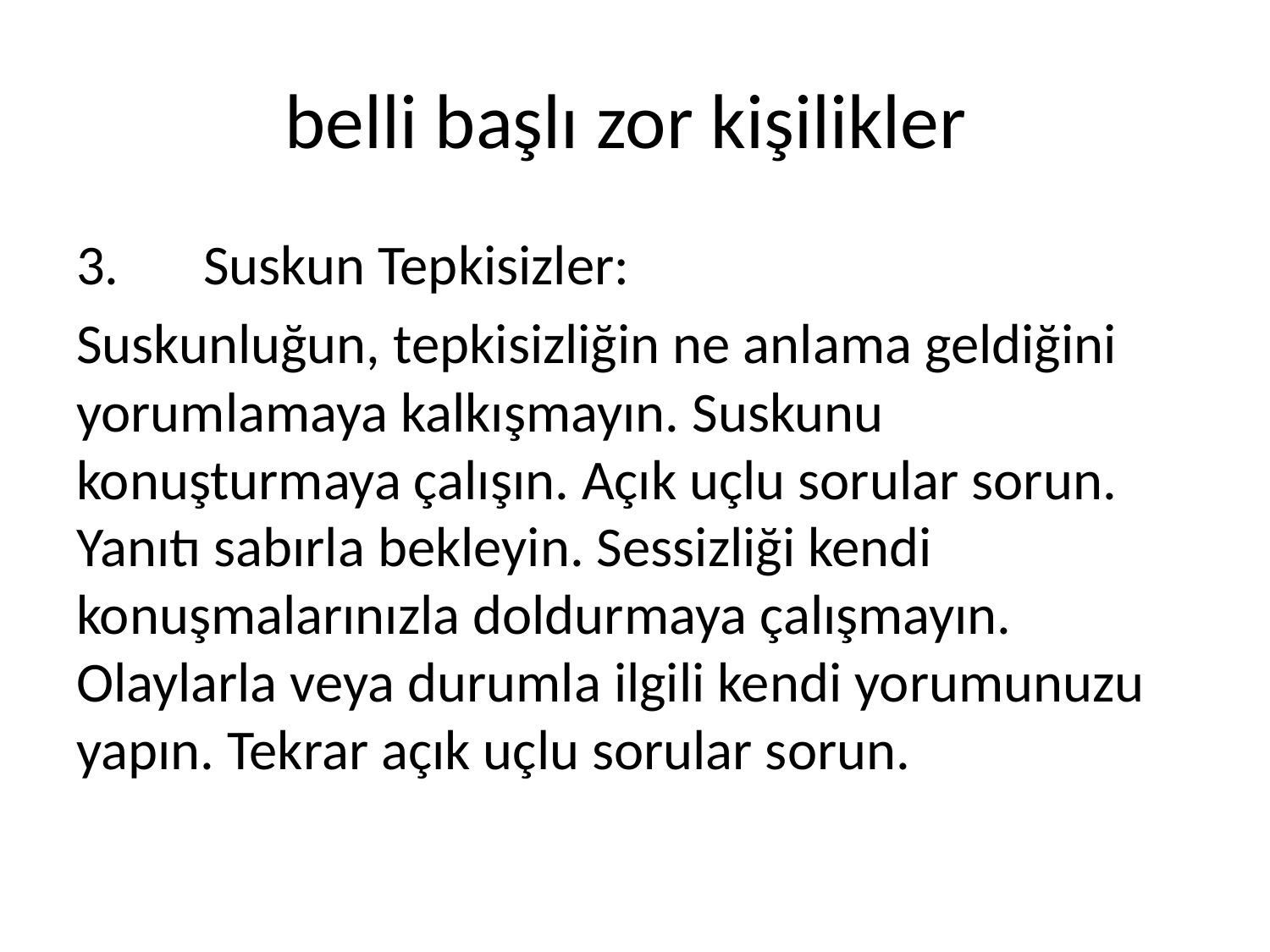

# belli başlı zor kişilikler
3.	Suskun Tepkisizler:
Suskunluğun, tepkisizliğin ne anlama geldiğini yorumlamaya kalkışmayın. Suskunu konuşturmaya çalışın. Açık uçlu sorular sorun. Yanıtı sabırla bekleyin. Sessizliği kendi konuşmalarınızla doldurmaya çalışmayın. Olaylarla veya durumla ilgili kendi yorumunuzu yapın. Tekrar açık uçlu sorular sorun.